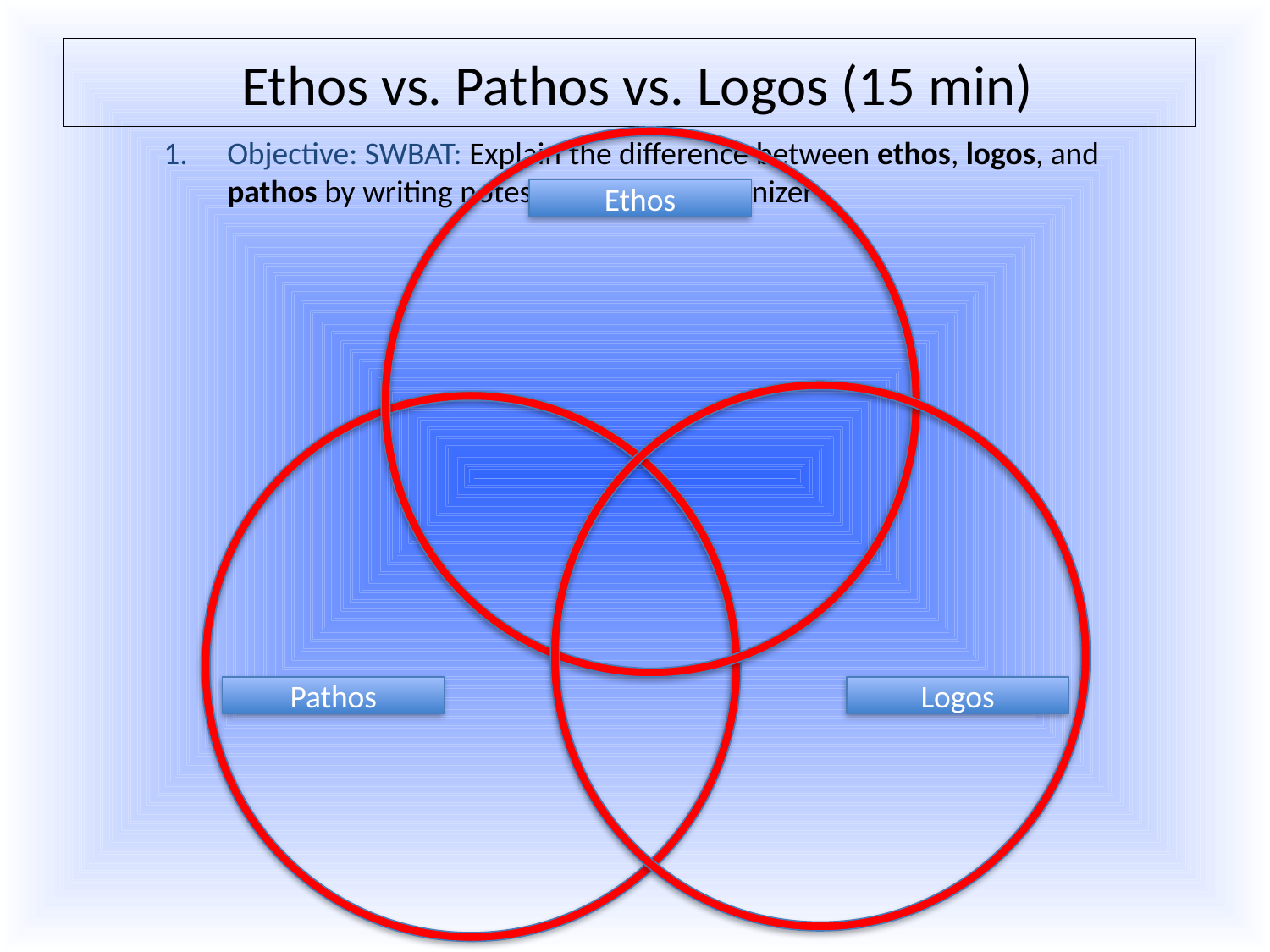

Ethos vs. Pathos vs. Logos (15 min)
Objective: SWBAT: Explain the difference between ethos, logos, and pathos by writing notes in a graphic organizer

Ethos
Pathos
Logos